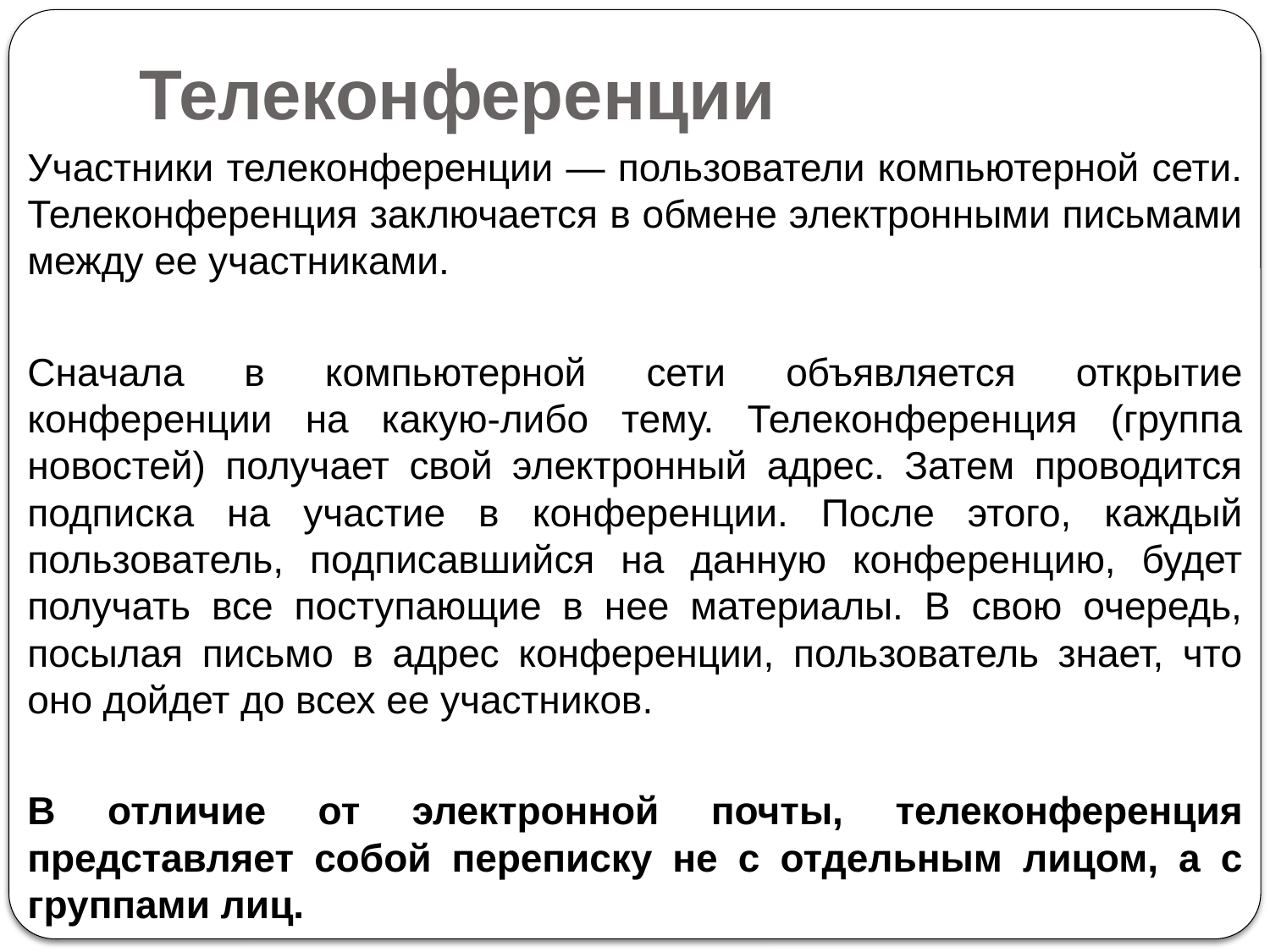

# Телеконференции
Участники телеконференции — пользователи компьютерной сети. Телеконференция заключается в обмене электронными письмами между ее участниками.

Сначала в компьютерной сети объявляется открытие конференции на какую-либо тему. Телеконференция (группа новостей) получает свой электронный адрес. Затем проводится подписка на участие в конференции. После этого, каждый пользователь, подписавшийся на данную конференцию, будет получать все поступающие в нее материалы. В свою очередь, посылая письмо в адрес конференции, пользователь знает, что оно дойдет до всех ее участников.

В отличие от электронной почты, телеконференция представляет собой переписку не с отдельным лицом, а с группами лиц.